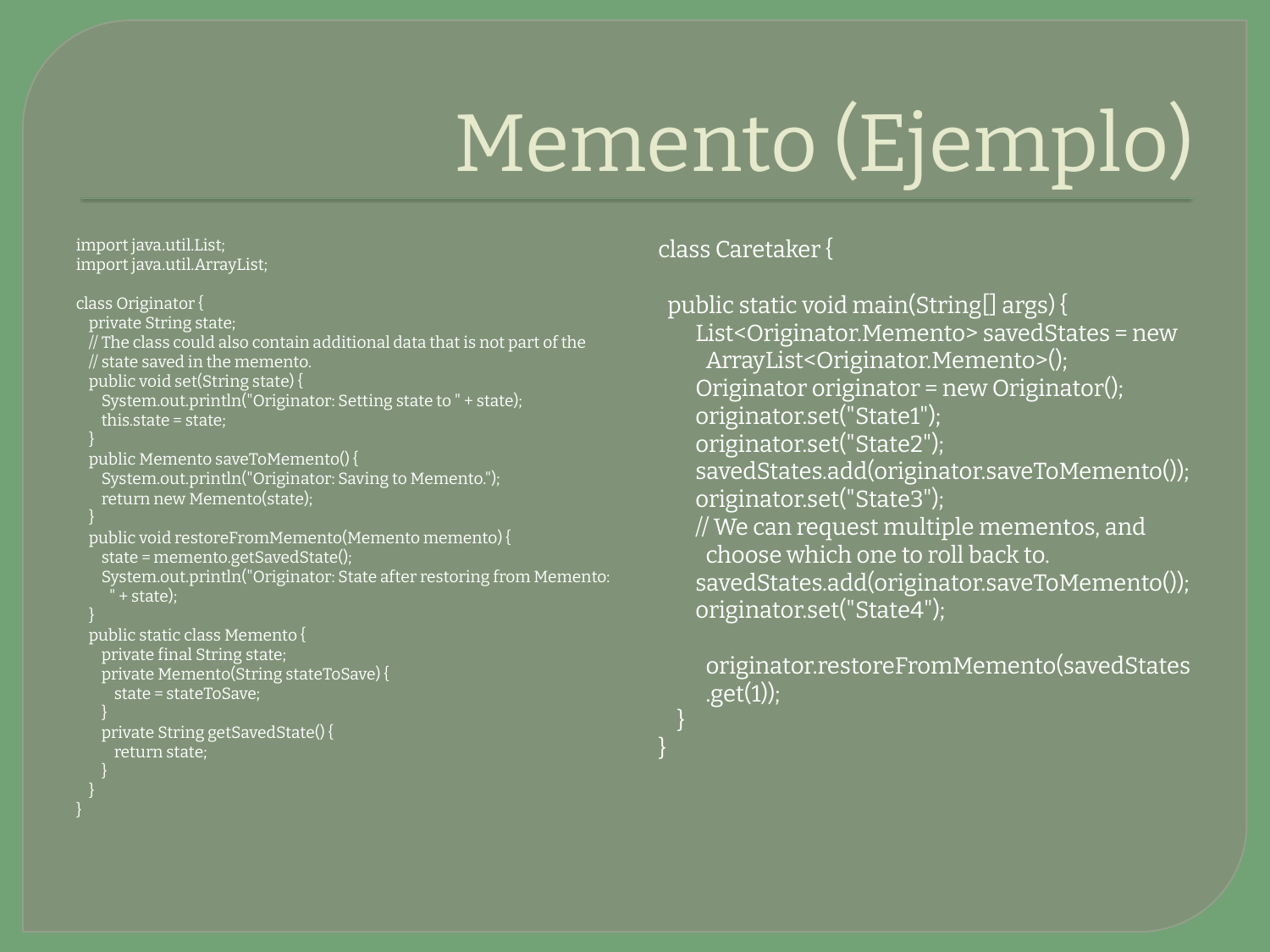

# Memento (Ejemplo)
import java.util.List;
import java.util.ArrayList;

class Originator {
    private String state;
    // The class could also contain additional data that is not part of the
    // state saved in the memento.
    public void set(String state) {
        System.out.println("Originator: Setting state to " + state);
        this.state = state;
    }
    public Memento saveToMemento() {
        System.out.println("Originator: Saving to Memento.");
        return new Memento(state);
    }
    public void restoreFromMemento(Memento memento) {
        state = memento.getSavedState();
        System.out.println("Originator: State after restoring from Memento: " + state);
    }
    public static class Memento {
        private final String state;
        private Memento(String stateToSave) {
            state = stateToSave;
        }
        private String getSavedState() {
            return state;
        }
    }
}

class Caretaker {

  public static void main(String[] args) {
        List<Originator.Memento> savedStates = new ArrayList<Originator.Memento>();
        Originator originator = new Originator();
        originator.set("State1");
        originator.set("State2");
        savedStates.add(originator.saveToMemento());
        originator.set("State3");
        // We can request multiple mementos, and choose which one to roll back to.
        savedStates.add(originator.saveToMemento());
        originator.set("State4");
        originator.restoreFromMemento(savedStates.get(1));
    }
}